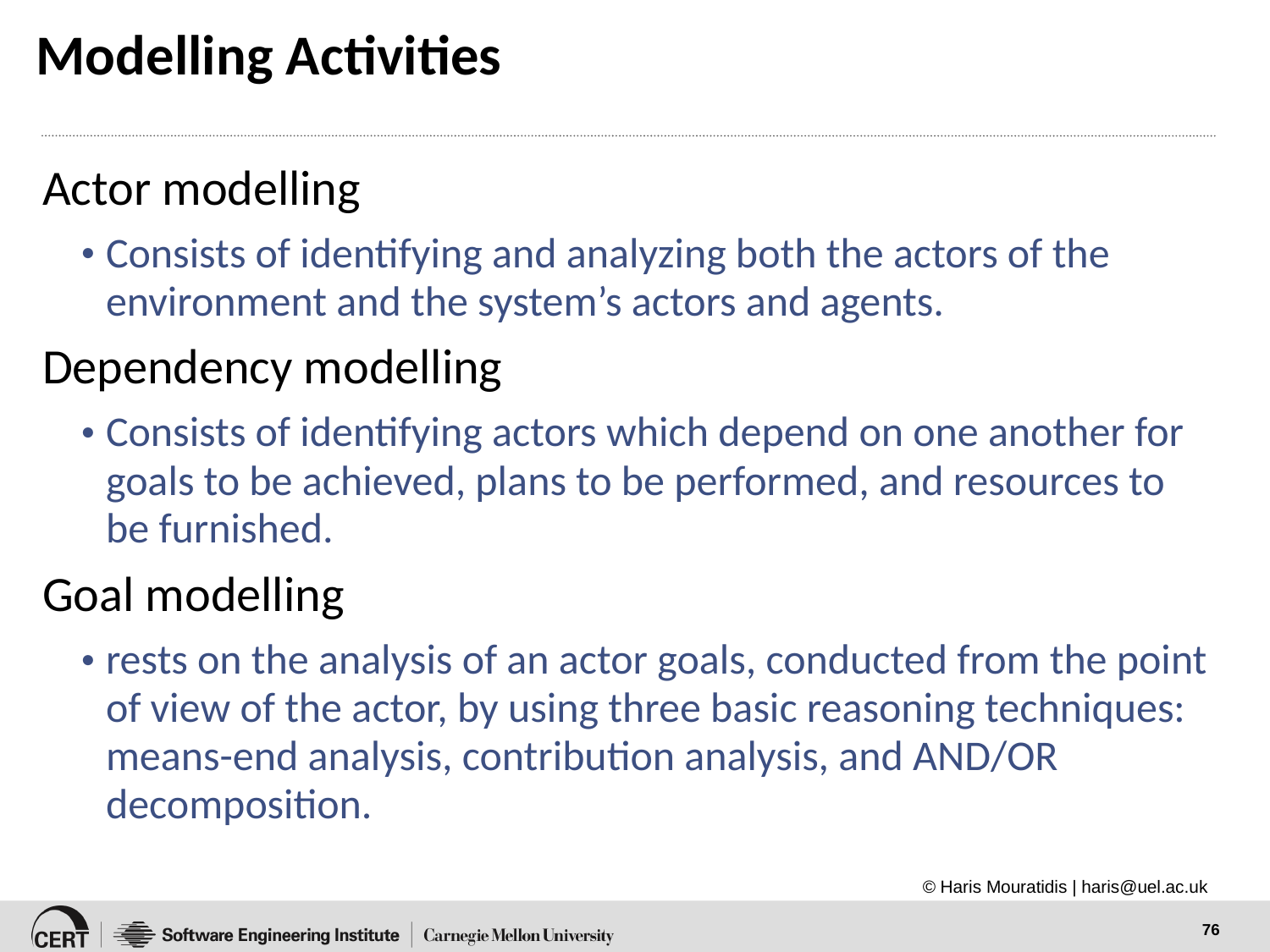

# Modelling Activities
Actor modelling
Consists of identifying and analyzing both the actors of the environment and the system’s actors and agents.
Dependency modelling
Consists of identifying actors which depend on one another for goals to be achieved, plans to be performed, and resources to be furnished.
Goal modelling
rests on the analysis of an actor goals, conducted from the point of view of the actor, by using three basic reasoning techniques: means-end analysis, contribution analysis, and AND/OR decomposition.
© Haris Mouratidis | haris@uel.ac.uk